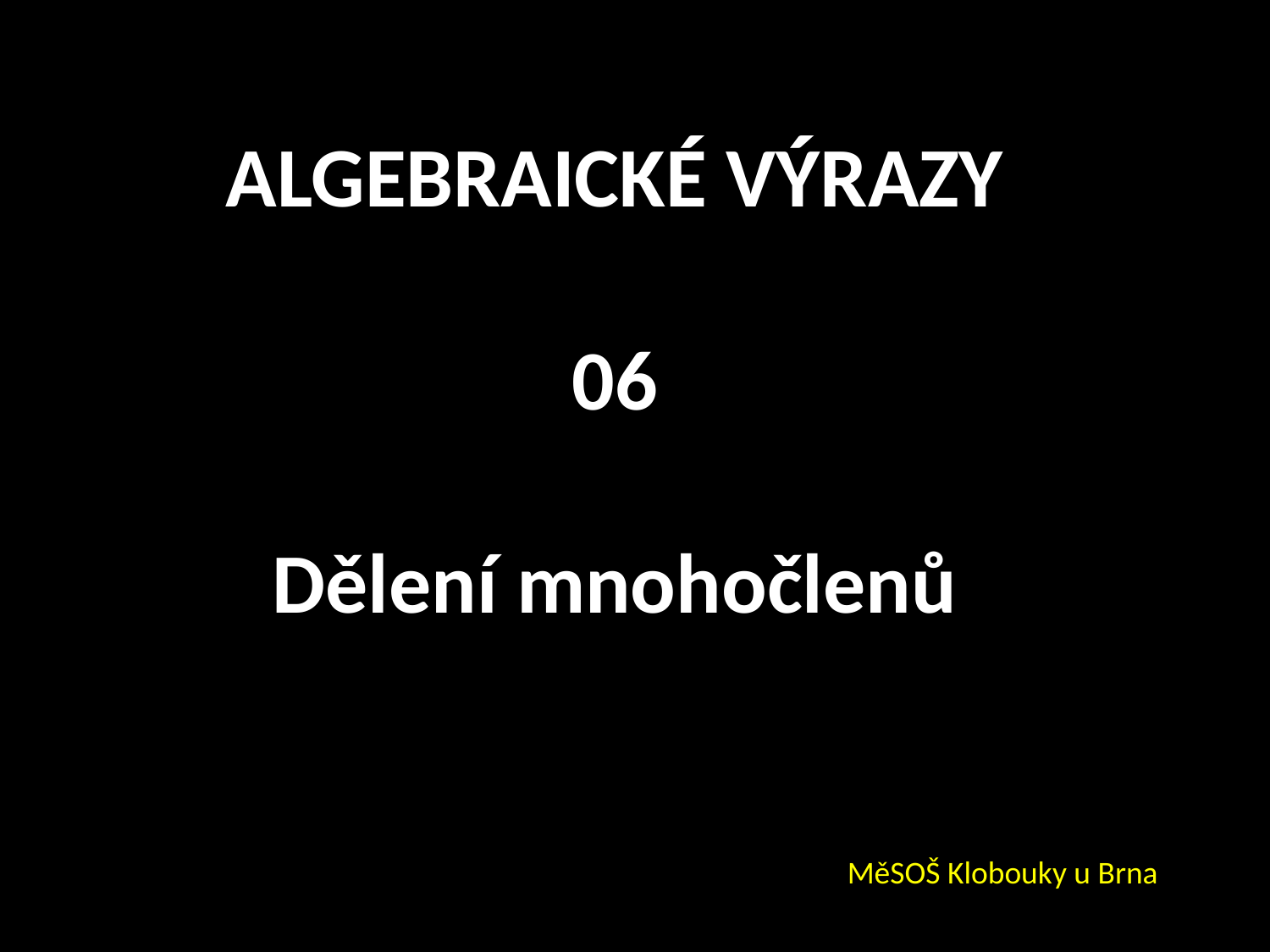

ALGEBRAICKÉ VÝRAZY

06

Dělení mnohočlenů

MěSOŠ Klobouky u Brna